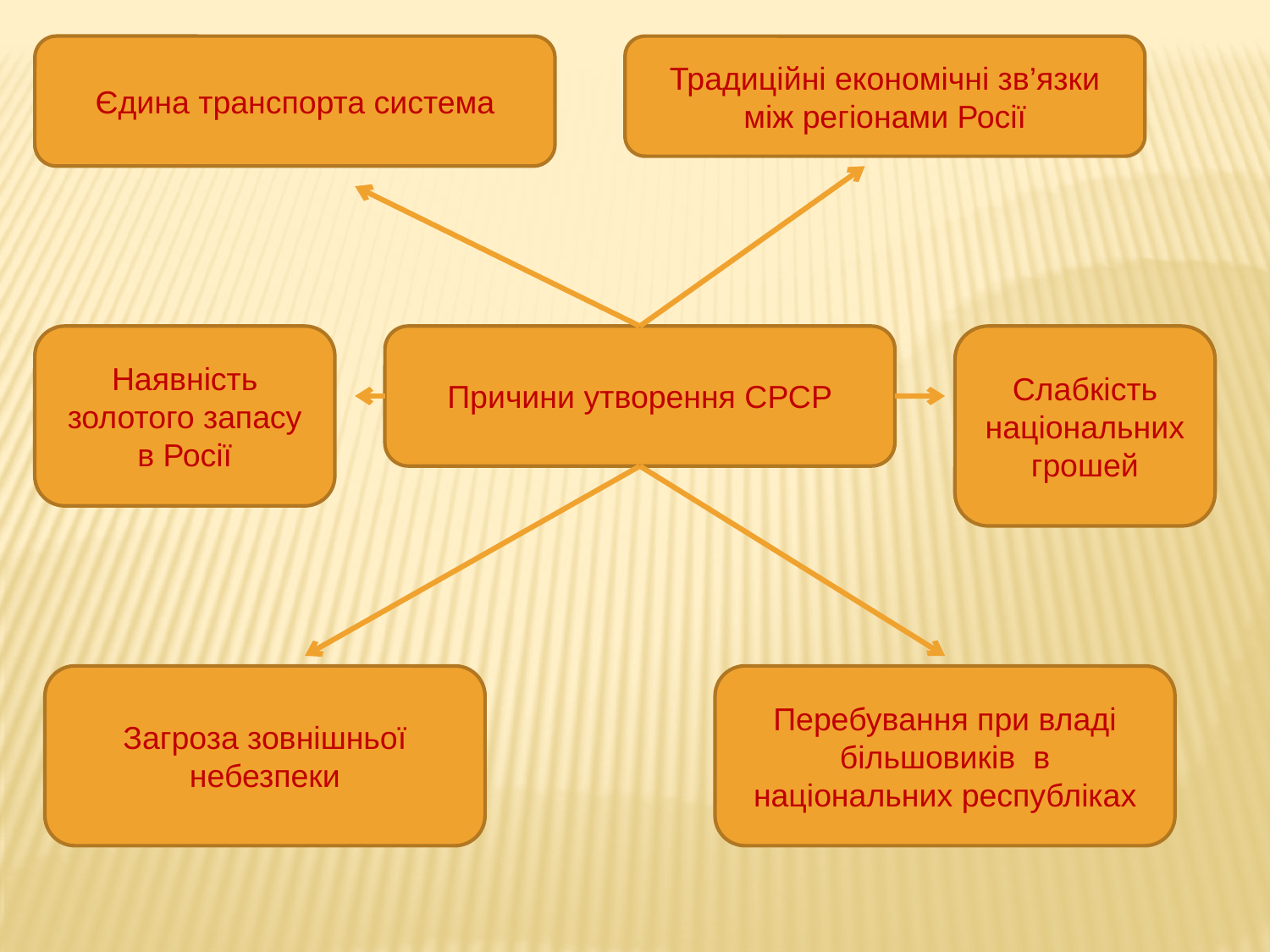

Єдина транспорта система
Традиційні економічні зв’язки між регіонами Росії
Наявність золотого запасу в Росії
Причини утворення СРСР
Слабкість національних грошей
Загроза зовнішньої небезпеки
Перебування при владі більшовиків  в національних республіках